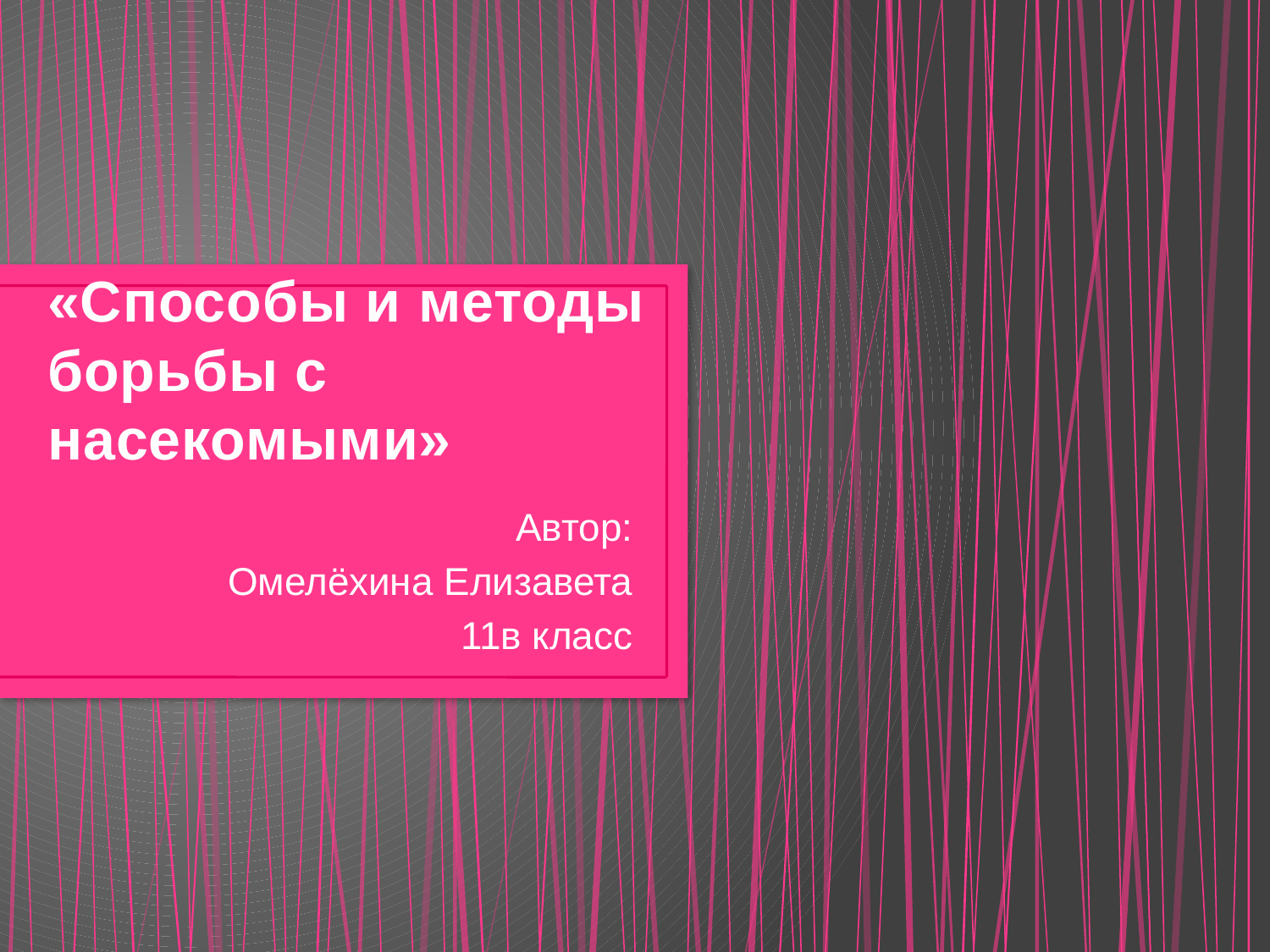

# «Способы и методы борьбы с насекомыми»
Автор:
Омелёхина Елизавета
11в класс